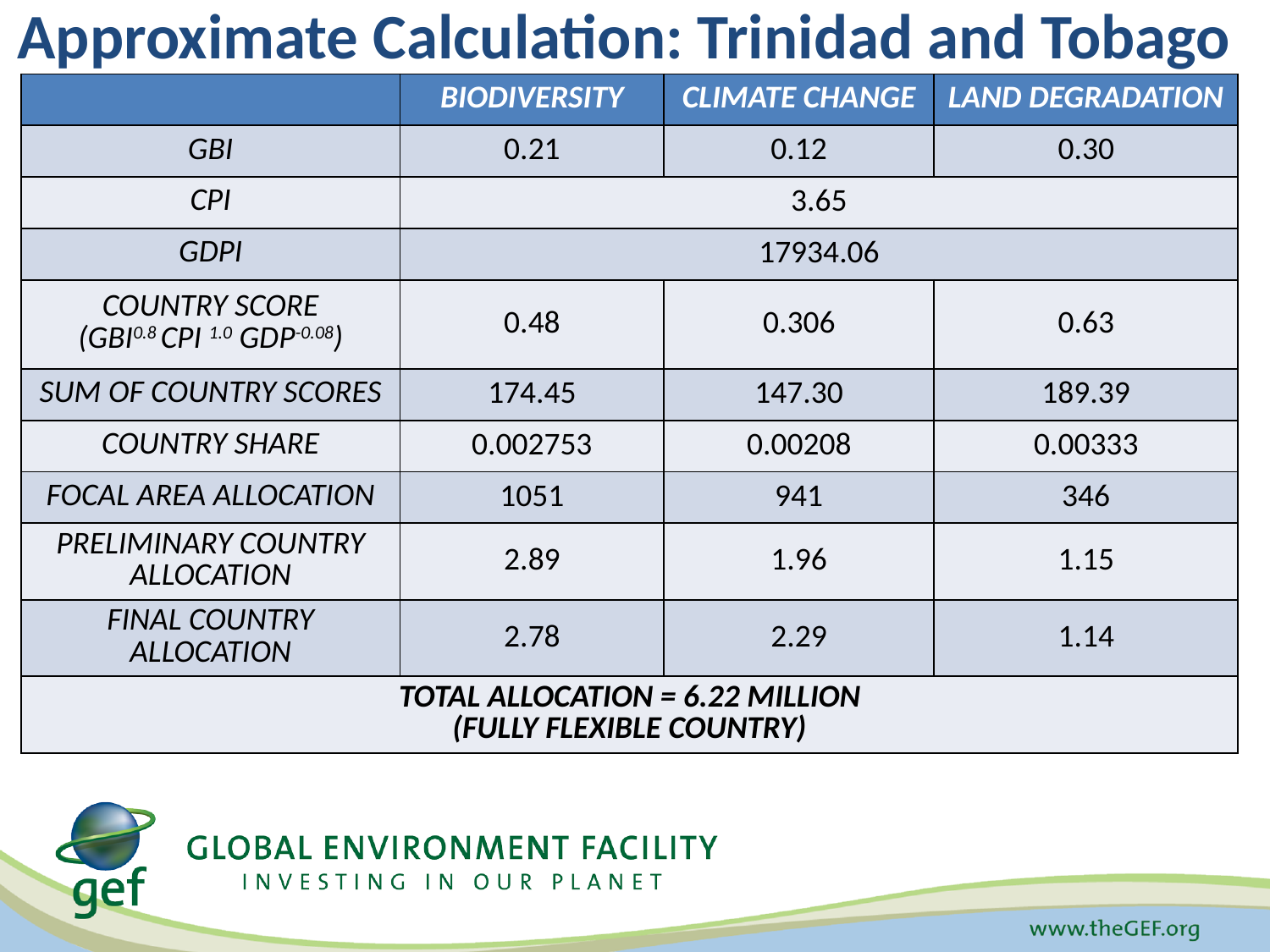

# Approximate Calculation: Trinidad and Tobago
|  | BIODIVERSITY | CLIMATE CHANGE | LAND DEGRADATION |
| --- | --- | --- | --- |
| GBI | 0.21 | 0.12 | 0.30 |
| CPI | 3.65 |  |  |
| GDPI | 17934.06 |  |  |
| COUNTRY SCORE (GBI0.8 CPI 1.0 GDP-0.08) | 0.48 | 0.306 | 0.63 |
| SUM OF COUNTRY SCORES | 174.45 | 147.30 | 189.39 |
| COUNTRY SHARE | 0.002753 | 0.00208 | 0.00333 |
| FOCAL AREA ALLOCATION | 1051 | 941 | 346 |
| PRELIMINARY COUNTRY ALLOCATION | 2.89 | 1.96 | 1.15 |
| FINAL COUNTRY ALLOCATION | 2.78 | 2.29 | 1.14 |
| TOTAL ALLOCATION = 6.22 MILLION (FULLY FLEXIBLE COUNTRY) |  |  |  |